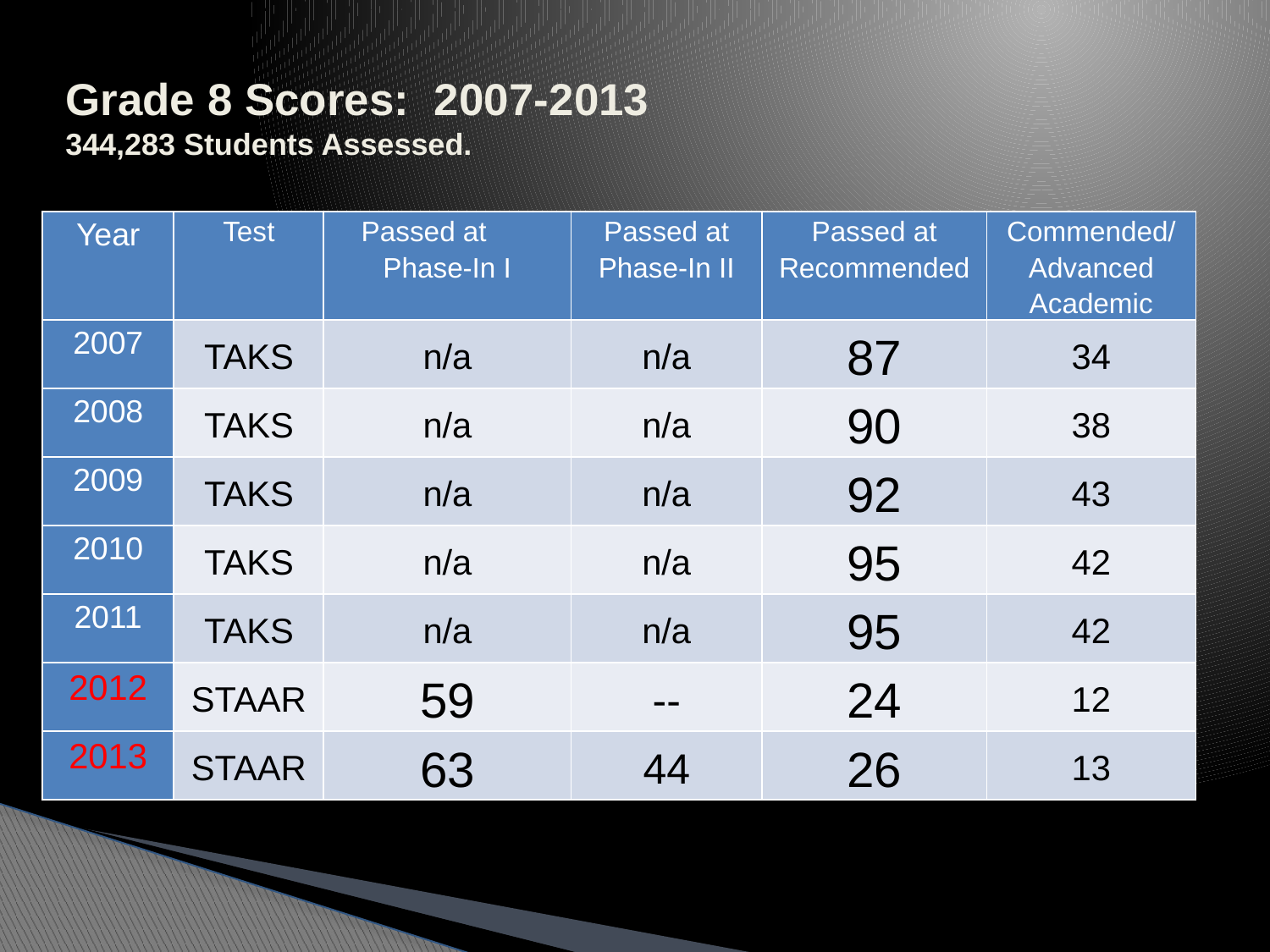

# Grade 8 Scores:  2007-2013 344,283 Students Assessed.
| Year | Test | Passed at Phase-In I | Passed at Phase-In II | Passed at Recommended | Commended/ Advanced Academic |
| --- | --- | --- | --- | --- | --- |
| 2007 | TAKS | n/a | n/a | 87 | 34 |
| 2008 | TAKS | n/a | n/a | 90 | 38 |
| 2009 | TAKS | n/a | n/a | 92 | 43 |
| 2010 | TAKS | n/a | n/a | 95 | 42 |
| 2011 | TAKS | n/a | n/a | 95 | 42 |
| 2012 | STAAR | 59 | -- | 24 | 12 |
| 2013 | STAAR | 63 | 44 | 26 | 13 |